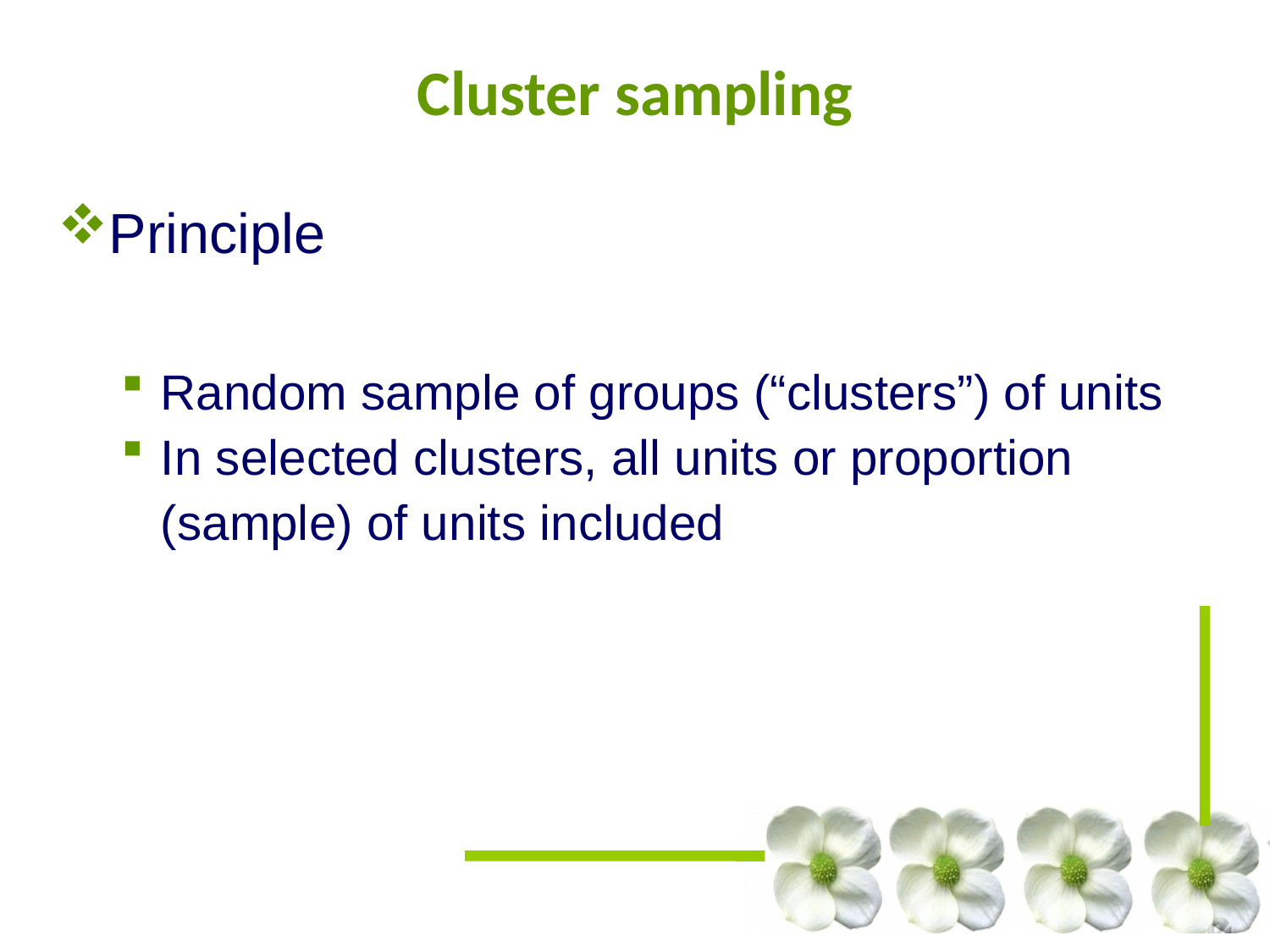

# Cluster sampling
Principle

Random sample of groups (“clusters”) of units
In selected clusters, all units or proportion (sample) of units included